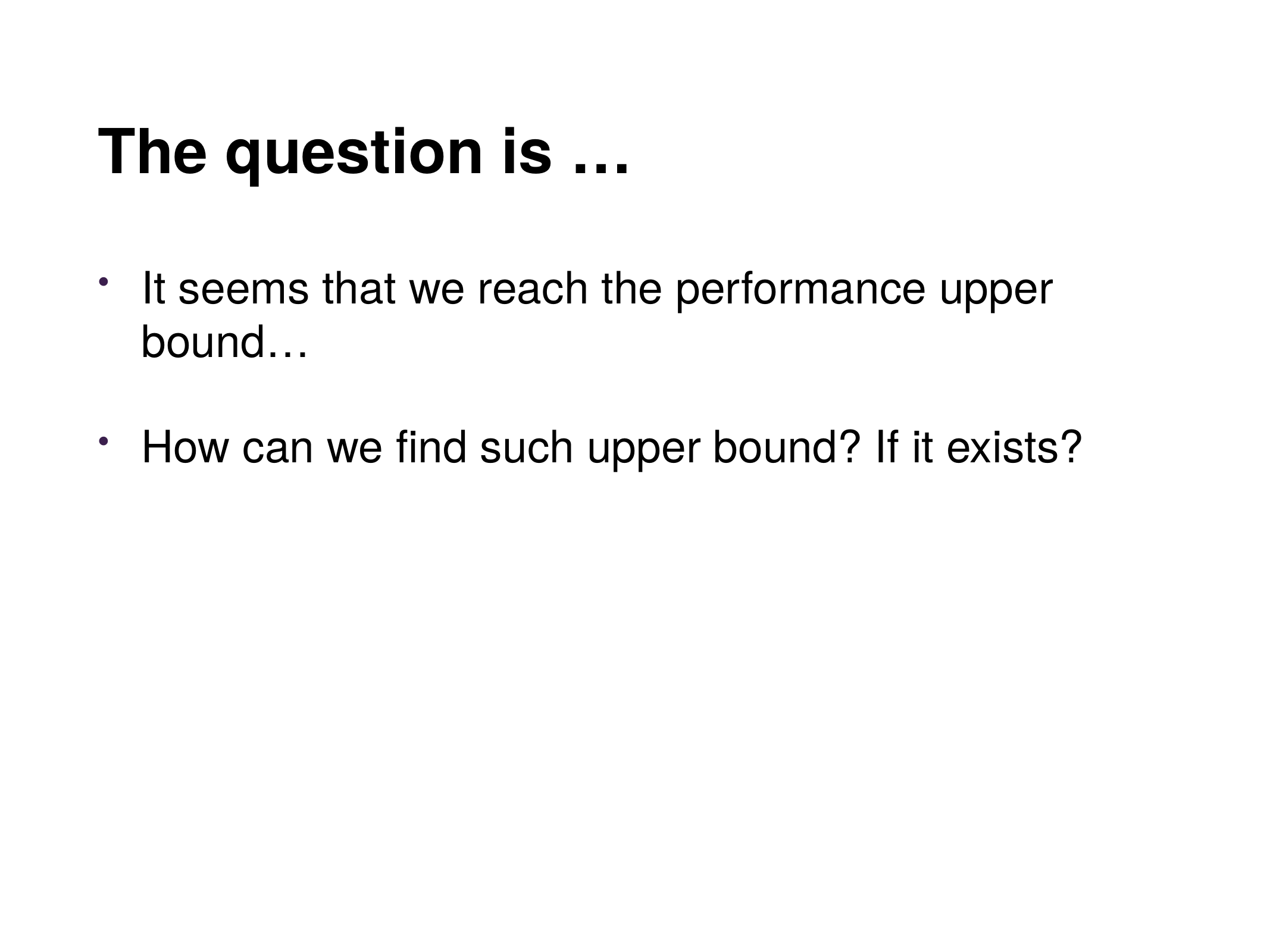

# The question is …
It seems that we reach the performance upper bound…
How can we find such upper bound? If it exists?
126